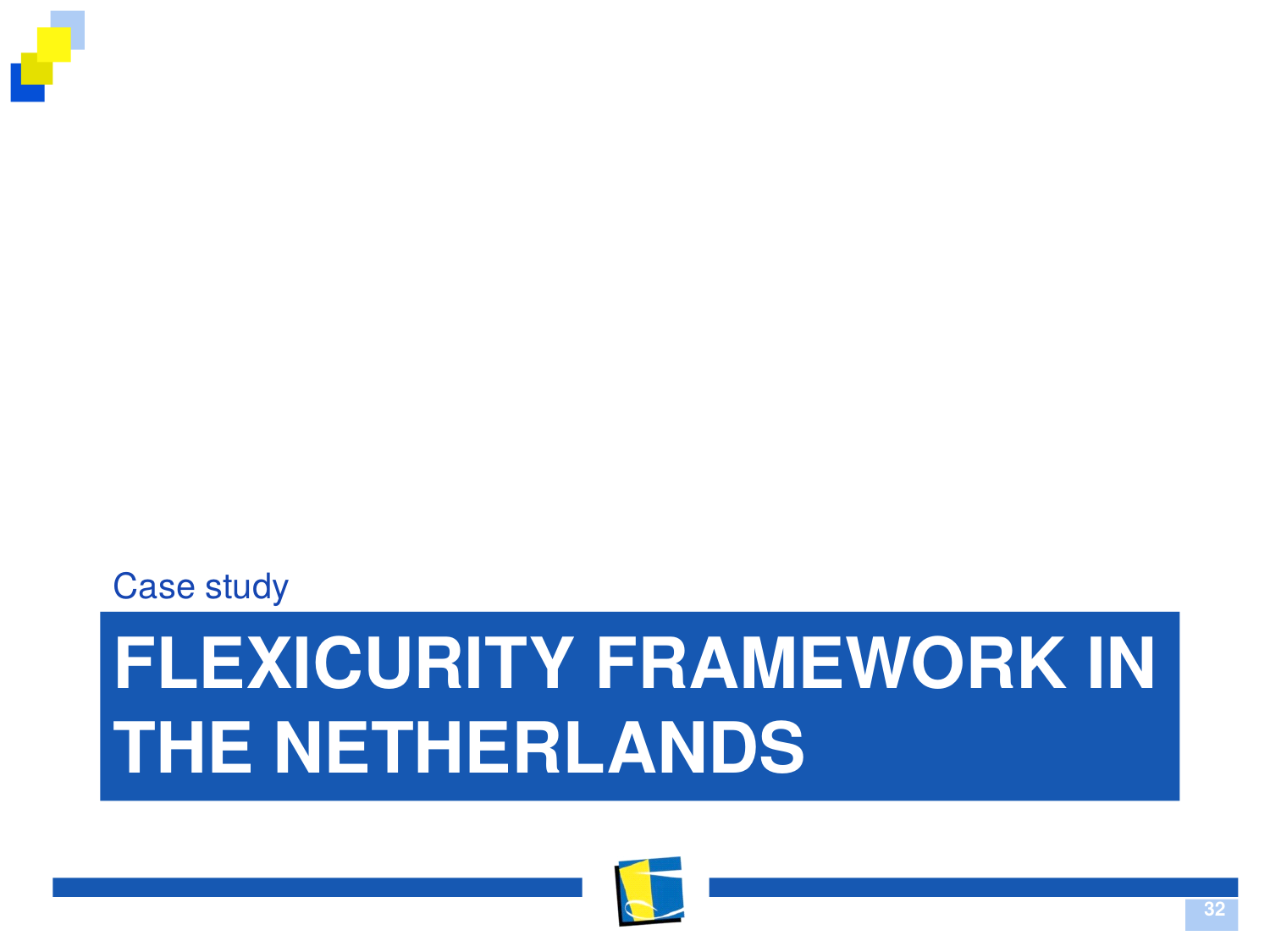

Case study
# Flexicurity framework in the Netherlands
32